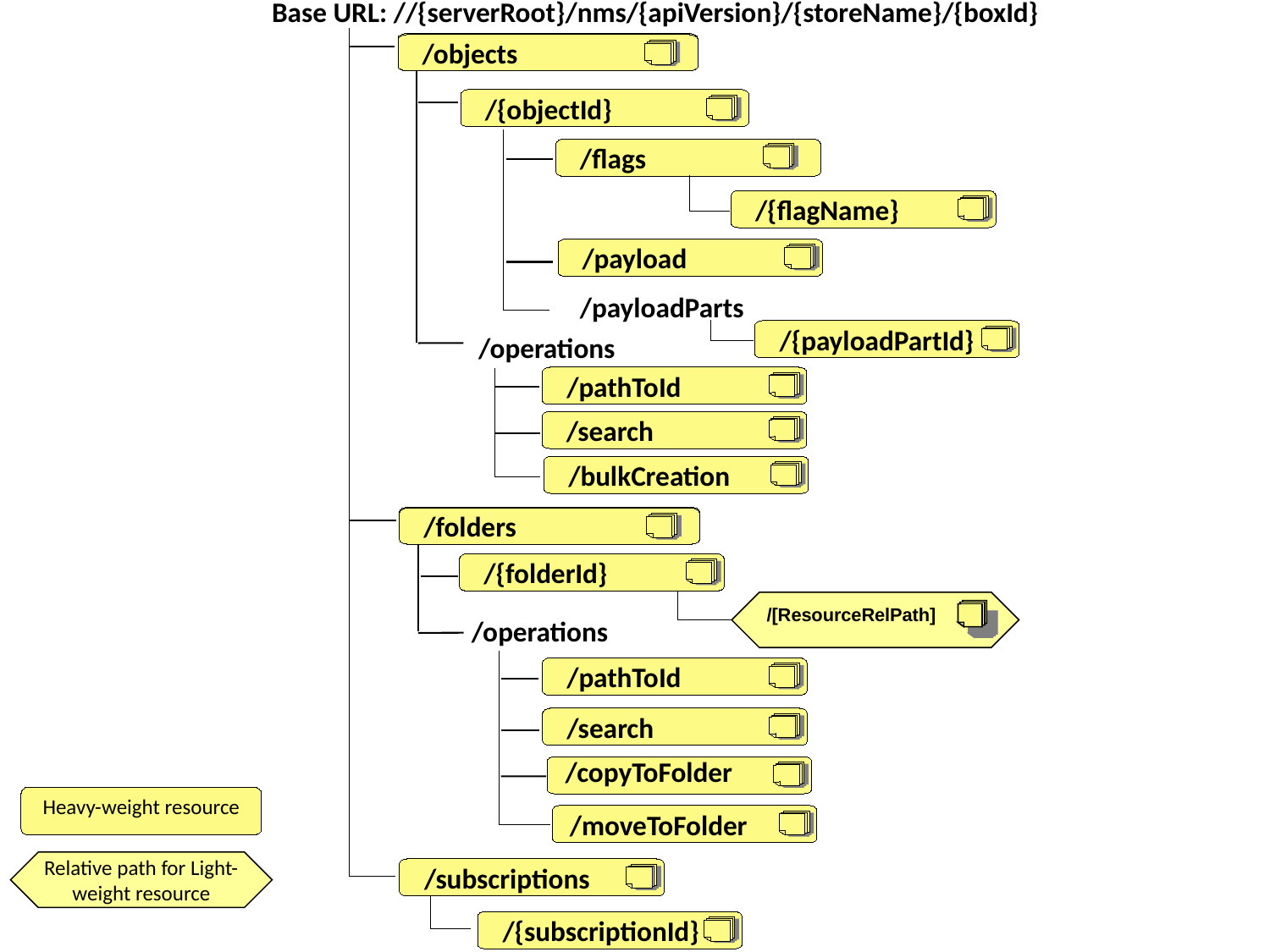

Base URL: //{serverRoot}/nms/{apiVersion}/{storeName}/{boxId}

/objects

/{objectId}

/flags

/{flagName}

/payload
/payloadParts

/{payloadPartId}
/operations

/pathToId

/search

/bulkCreation

/folders

/{folderId}

/[ResourceRelPath]

/operations

/pathToId

/search

/copyToFolder

/moveToFolder

/subscriptions

/{subscriptionId}
Heavy-weight resource
Relative path for Light-
weight resource